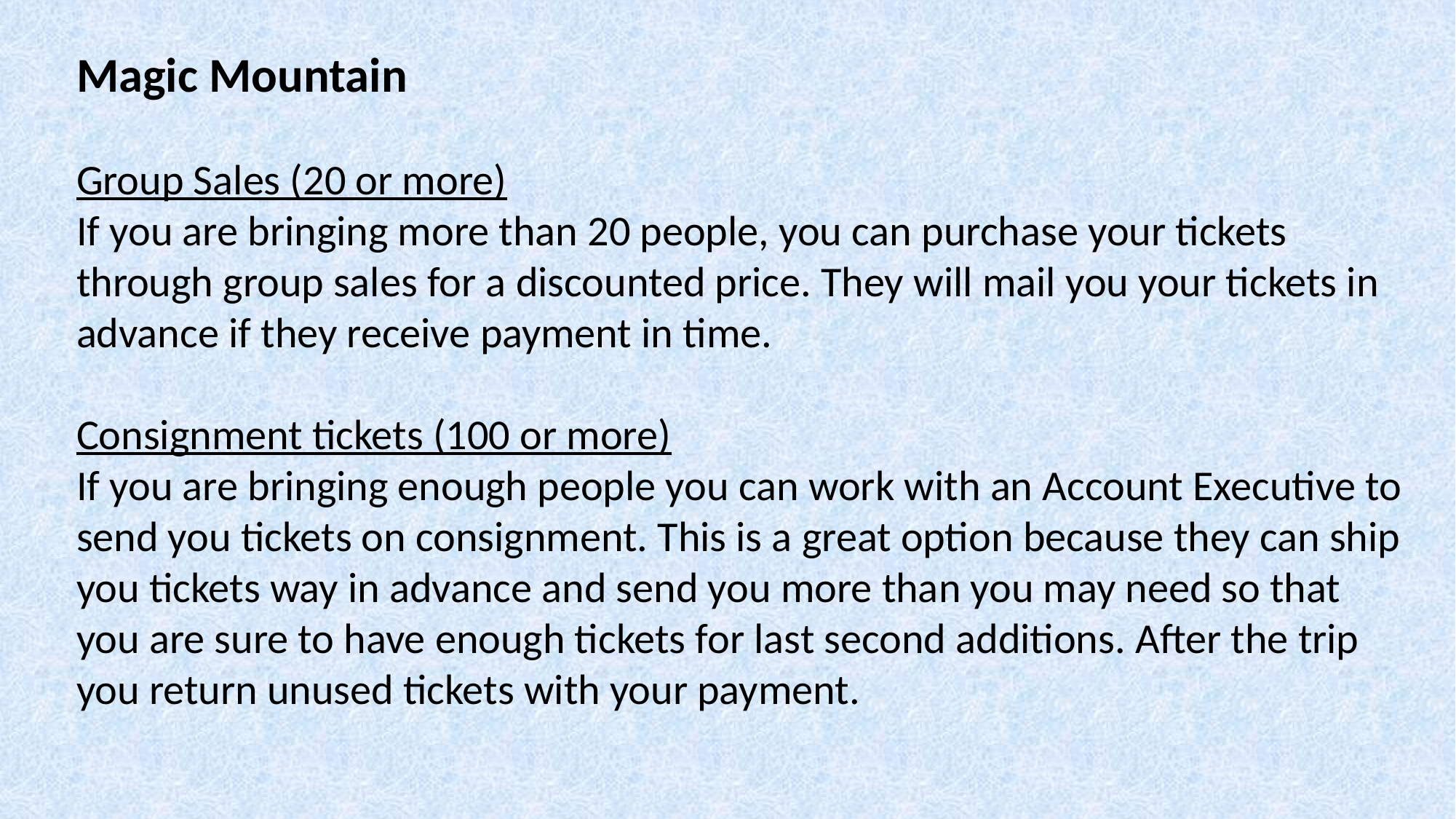

Magic Mountain

Group Sales (20 or more)
If you are bringing more than 20 people, you can purchase your tickets through group sales for a discounted price. They will mail you your tickets in advance if they receive payment in time.

Consignment tickets (100 or more)
If you are bringing enough people you can work with an Account Executive to send you tickets on consignment. This is a great option because they can ship you tickets way in advance and send you more than you may need so that you are sure to have enough tickets for last second additions. After the trip you return unused tickets with your payment.